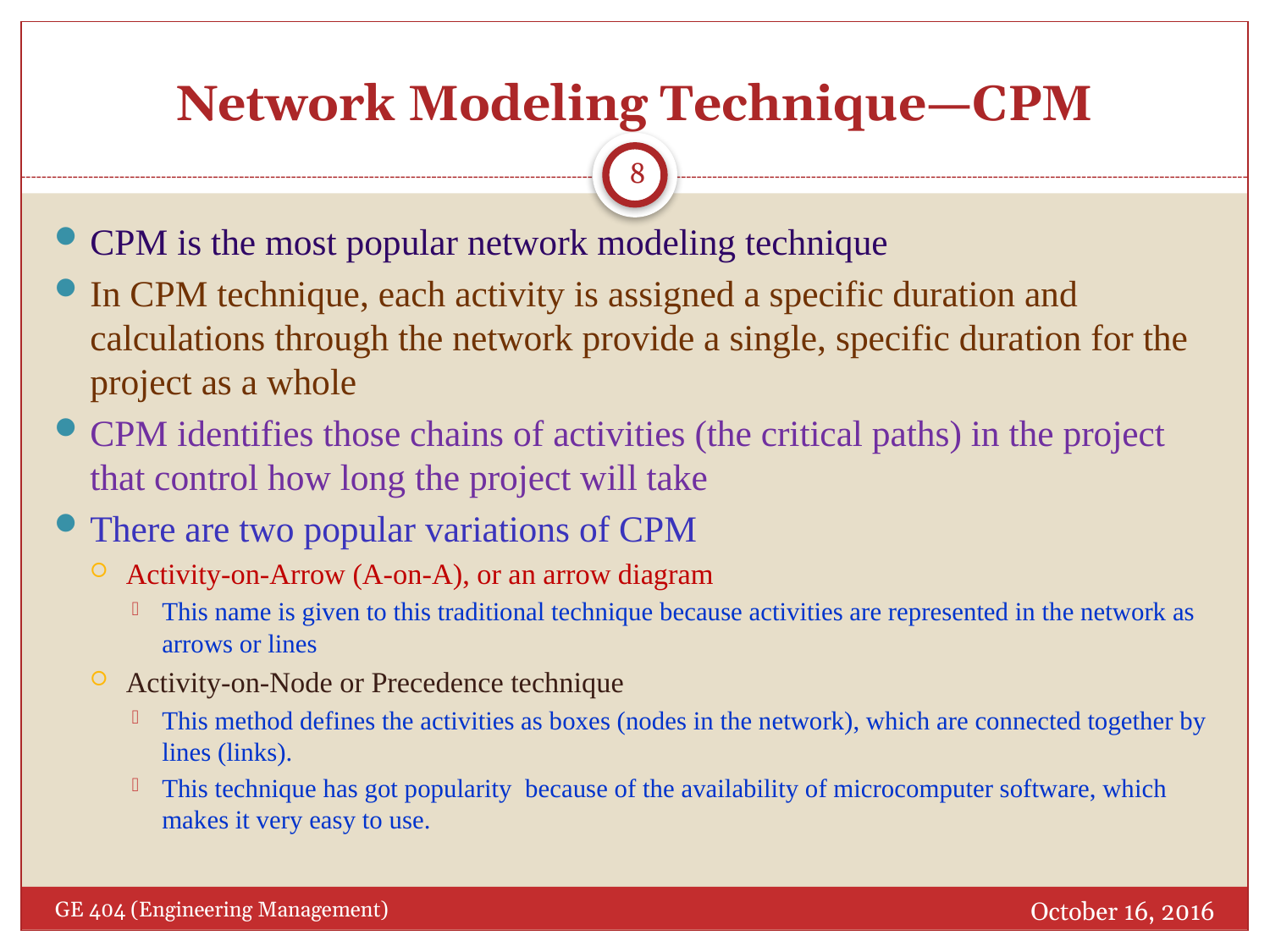

# Network Modeling Technique—CPM
8
CPM is the most popular network modeling technique
In CPM technique, each activity is assigned a specific duration and calculations through the network provide a single, specific duration for the project as a whole
CPM identifies those chains of activities (the critical paths) in the project that control how long the project will take
There are two popular variations of CPM
Activity-on-Arrow (A-on-A), or an arrow diagram
This name is given to this traditional technique because activities are represented in the network as arrows or lines
Activity-on-Node or Precedence technique
This method defines the activities as boxes (nodes in the network), which are connected together by lines (links).
This technique has got popularity  because of the availability of microcomputer software, which makes it very easy to use.
October 16, 2016
GE 404 (Engineering Management)